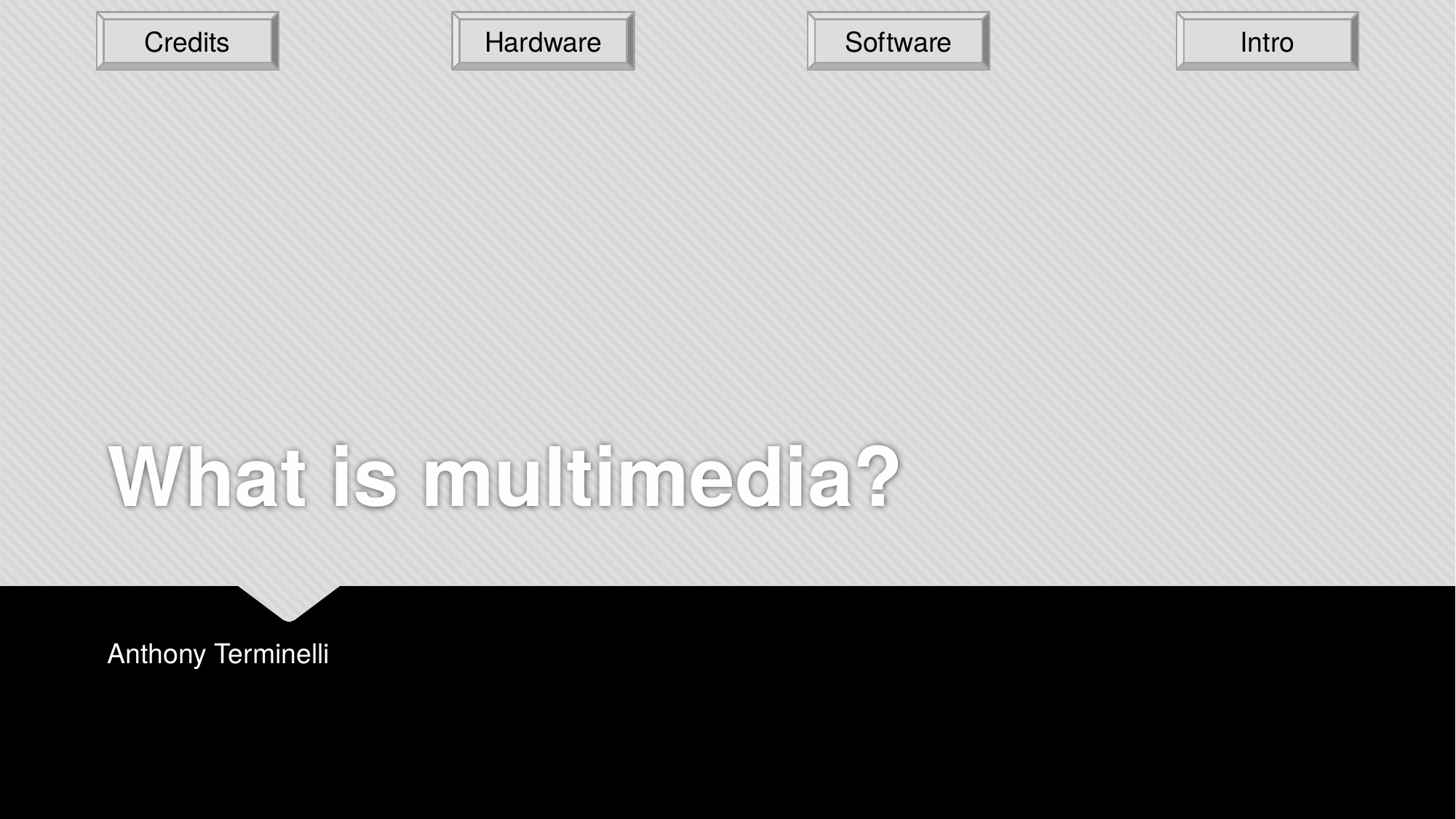

Credits
Hardware
Software
Intro
# What is multimedia?
Anthony Terminelli